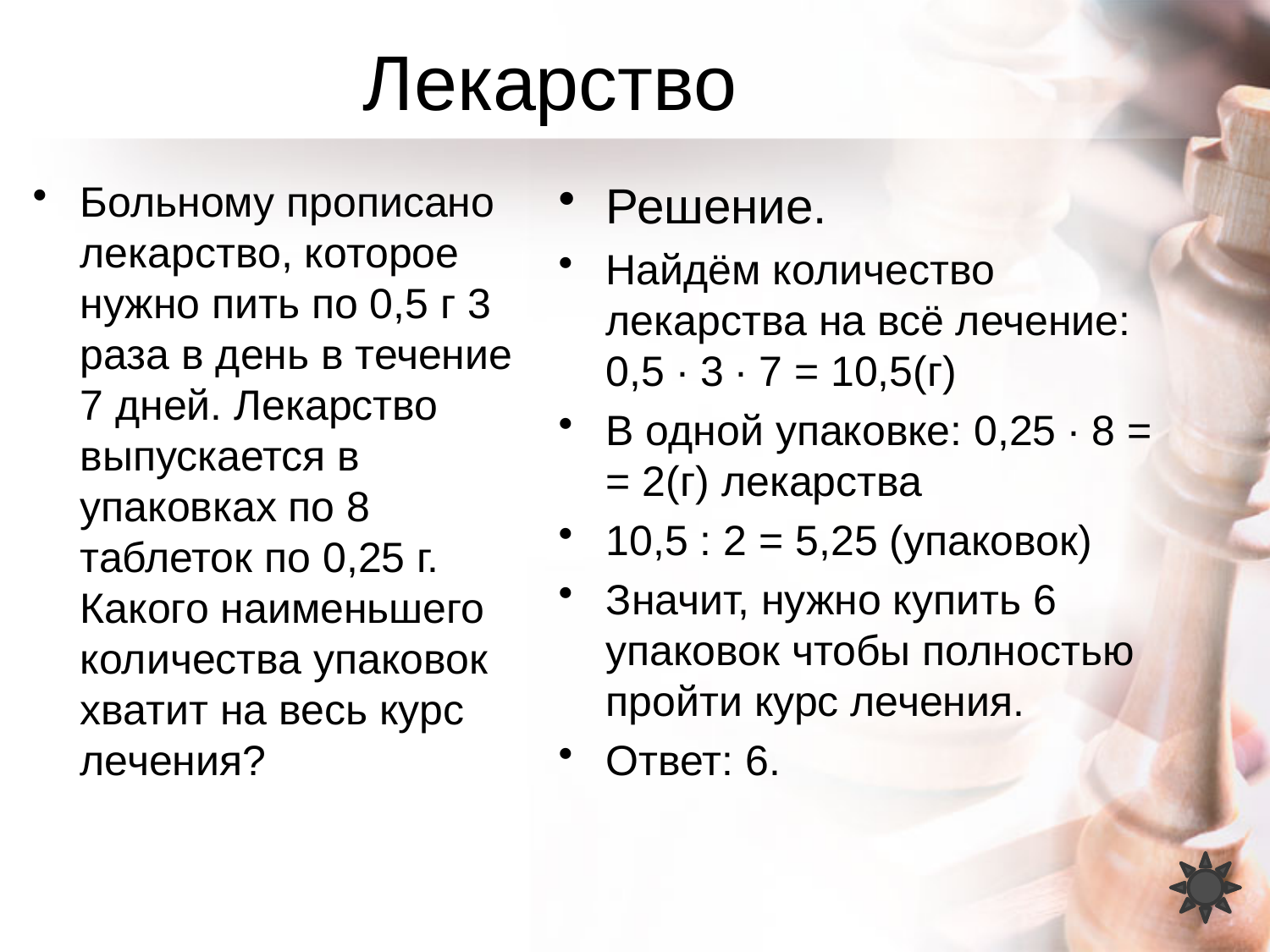

# Лекарство
Больному прописано лекарство, которое нужно пить по 0,5 г 3 раза в день в течение 7 дней. Лекарство выпускается в упаковках по 8 таблеток по 0,25 г. Какого наименьшего количества упаковок хватит на весь курс лечения?

Решение.
Найдём количество лекарства на всё лечение: 0,5 ∙ 3 ∙ 7 = 10,5(г)
В одной упаковке: 0,25 ∙ 8 = = 2(г) лекарства
10,5 : 2 = 5,25 (упаковок)
Значит, нужно купить 6 упаковок чтобы полностью пройти курс лечения.
Ответ: 6.